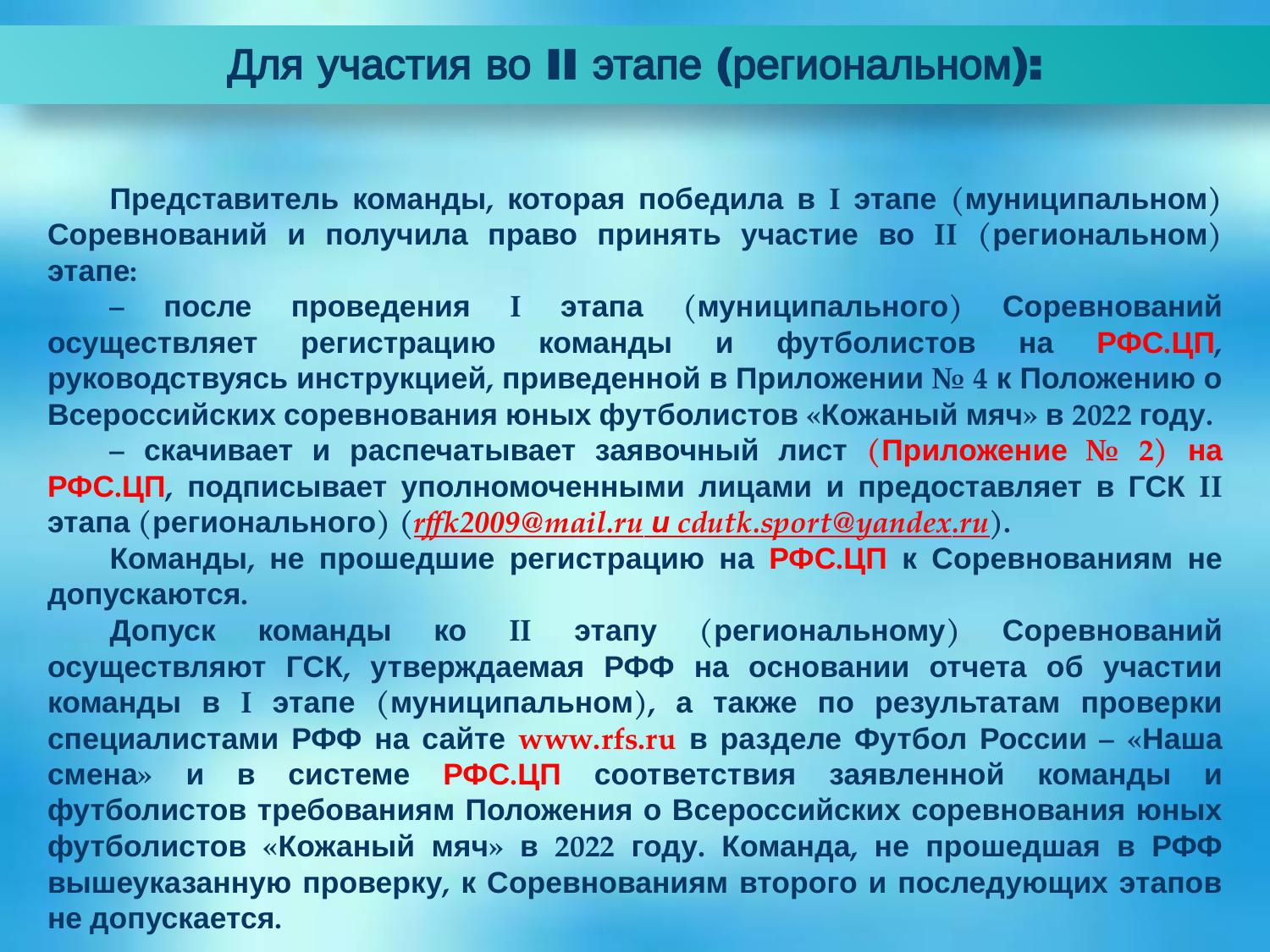

Для участия во II этапе (региональном):
Представитель команды, которая победила в I этапе (муниципальном) Соревнований и получила право принять участие во II (региональном) этапе:
– после проведения I этапа (муниципального) Соревнований осуществляет регистрацию команды и футболистов на РФС.ЦП, руководствуясь инструкцией, приведенной в Приложении № 4 к Положению о Всероссийских соревнования юных футболистов «Кожаный мяч» в 2022 году.
– скачивает и распечатывает заявочный лист (Приложение № 2) на РФС.ЦП, подписывает уполномоченными лицами и предоставляет в ГСК II этапа (регионального) (rffk2009@mail.ru и cdutk.sport@yandex.ru).
Команды, не прошедшие регистрацию на РФС.ЦП к Соревнованиям не допускаются.
Допуск команды ко II этапу (региональному) Соревнований осуществляют ГСК, утверждаемая РФФ на основании отчета об участии команды в I этапе (муниципальном), а также по результатам проверки специалистами РФФ на сайте www.rfs.ru в разделе Футбол России – «Наша смена» и в системе РФС.ЦП соответствия заявленной команды и футболистов требованиям Положения о Всероссийских соревнования юных футболистов «Кожаный мяч» в 2022 году. Команда, не прошедшая в РФФ вышеуказанную проверку, к Соревнованиям второго и последующих этапов не допускается.